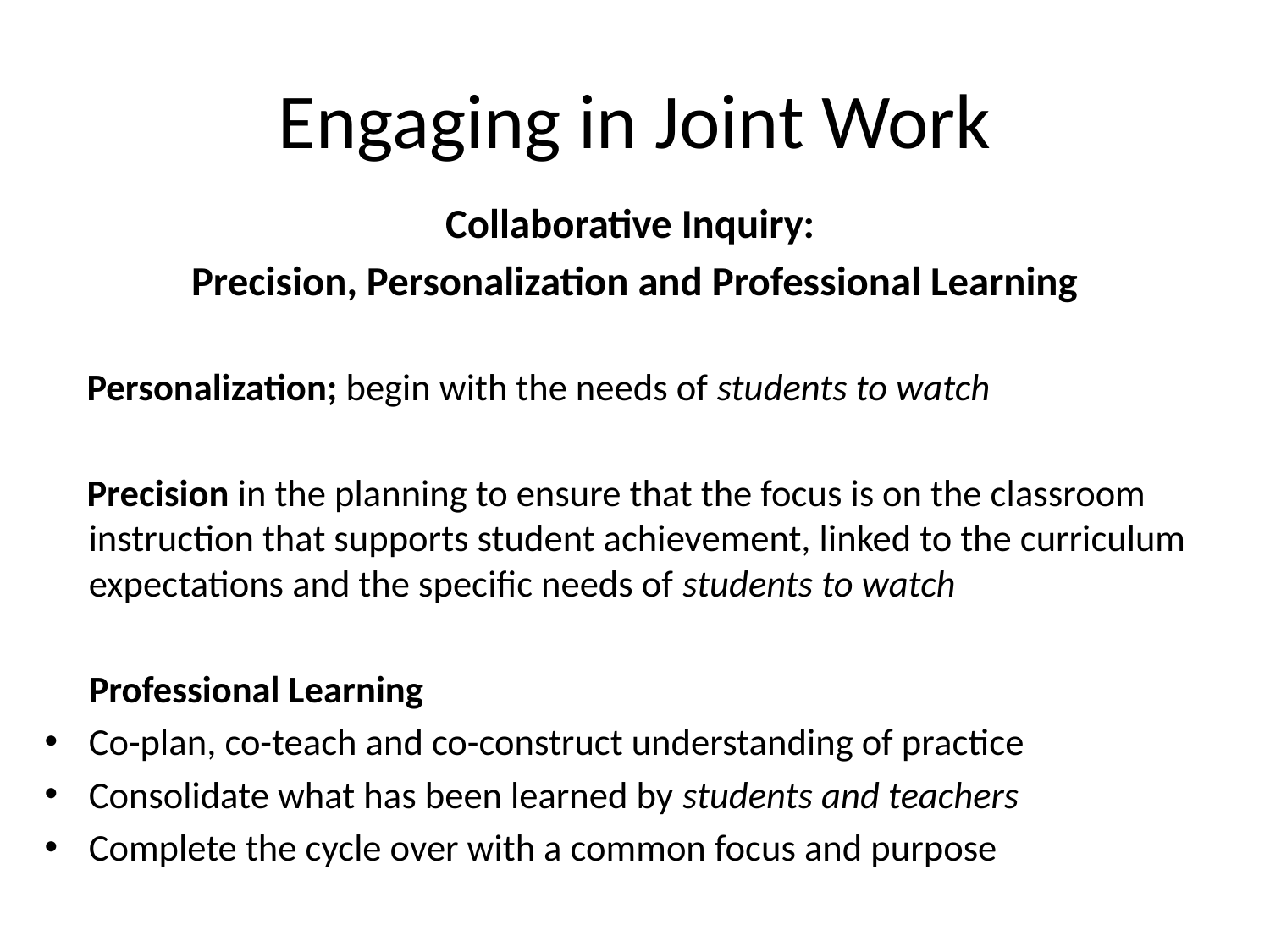

# Engaging in Joint Work
Collaborative Inquiry:
Precision, Personalization and Professional Learning

     Personalization; begin with the needs of students to watch

     Precision in the planning to ensure that the focus is on the classroom instruction that supports student achievement, linked to the curriculum expectations and the specific needs of students to watch

	Professional Learning
Co-plan, co-teach and co-construct understanding of practice
Consolidate what has been learned by students and teachers
Complete the cycle over with a common focus and purpose